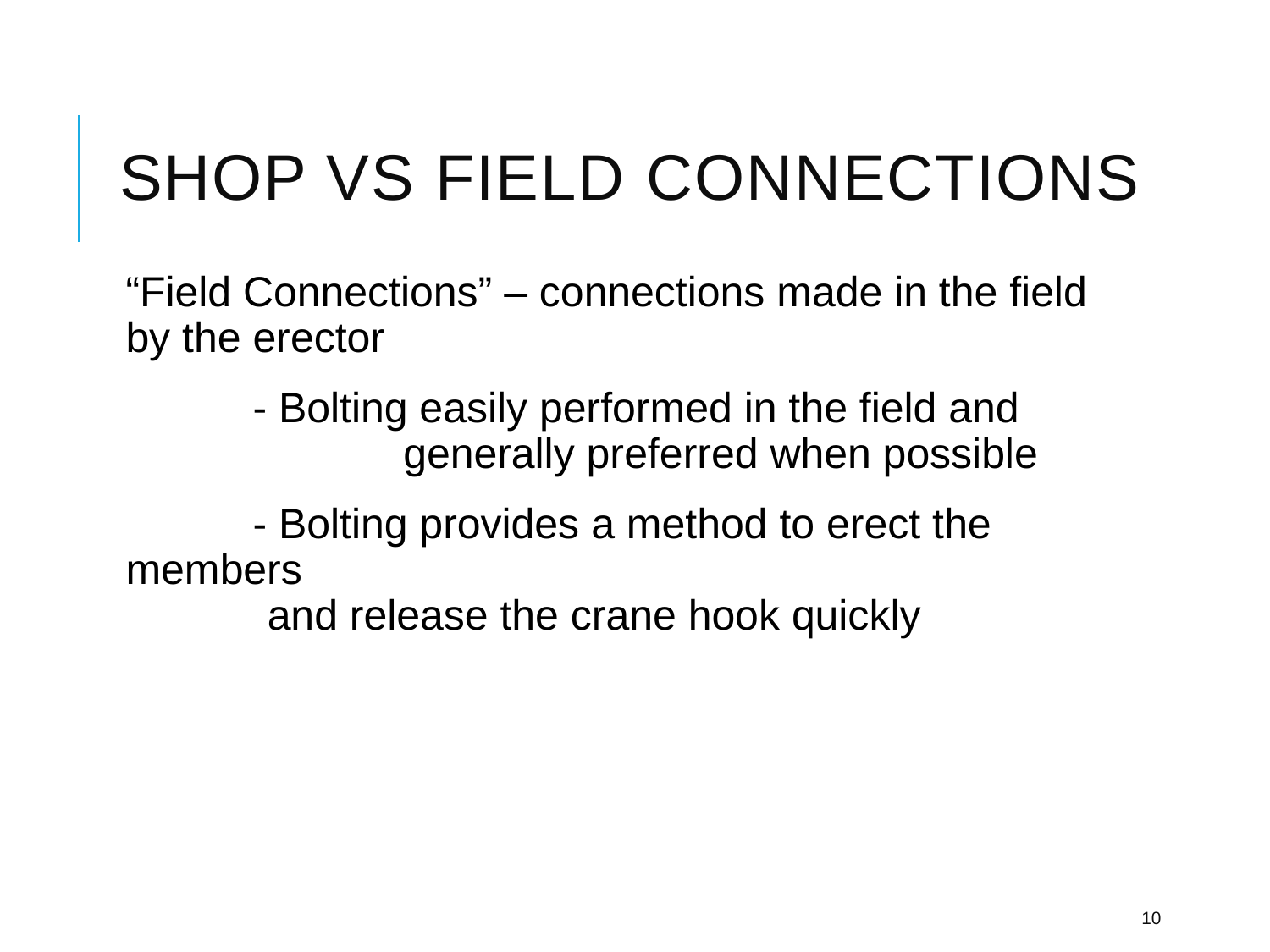

# Shop vs Field Connections
“Field Connections” – connections made in the field by the erector
	- Bolting easily performed in the field and  	   	  generally preferred when possible
	- Bolting provides a method to erect the members
            and release the crane hook quickly

10